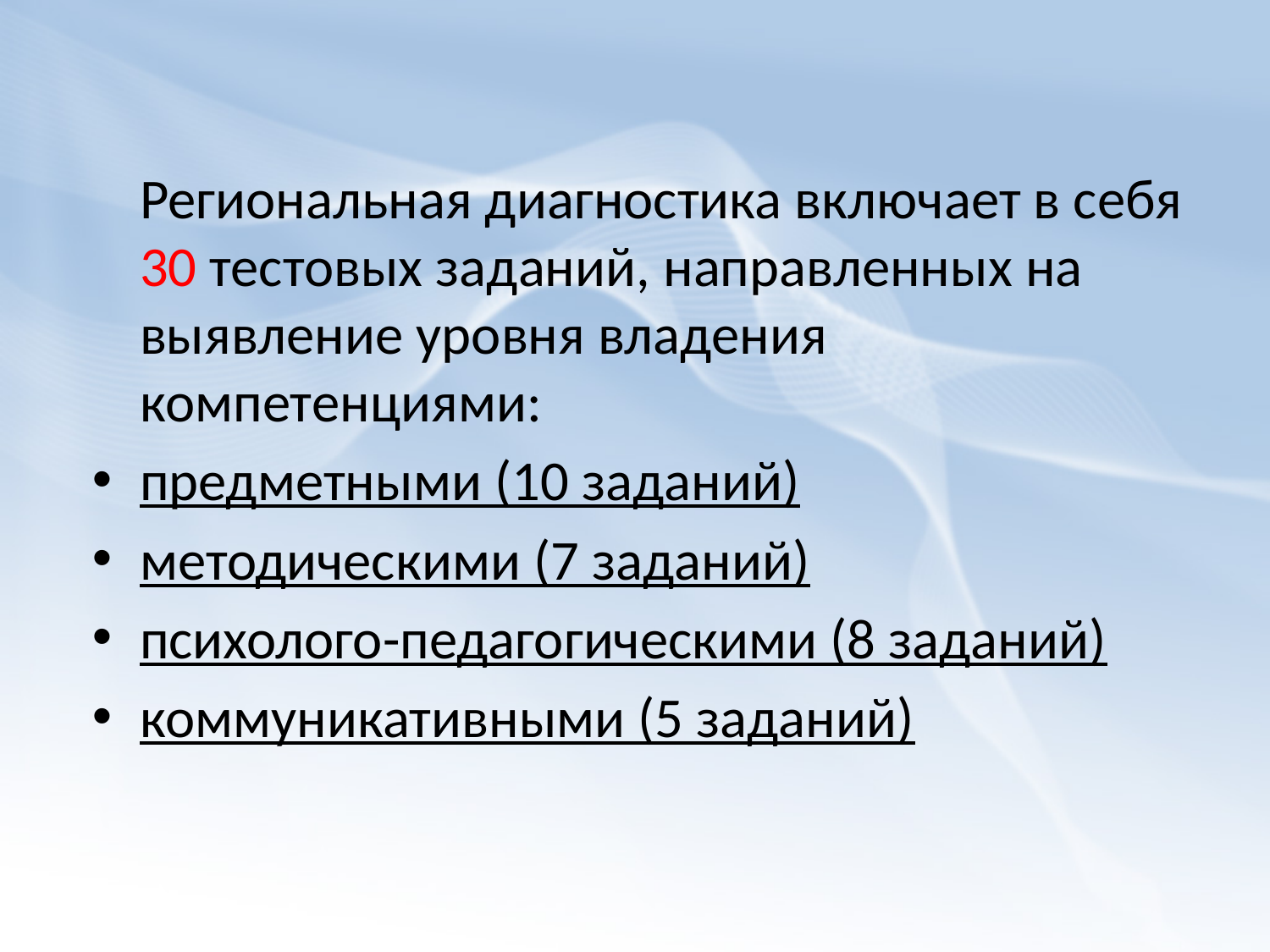

Региональная диагностика включает в себя 30 тестовых заданий, направленных на выявление уровня владения компетенциями:
предметными (10 заданий)
методическими (7 заданий)
психолого-педагогическими (8 заданий)
коммуникативными (5 заданий)